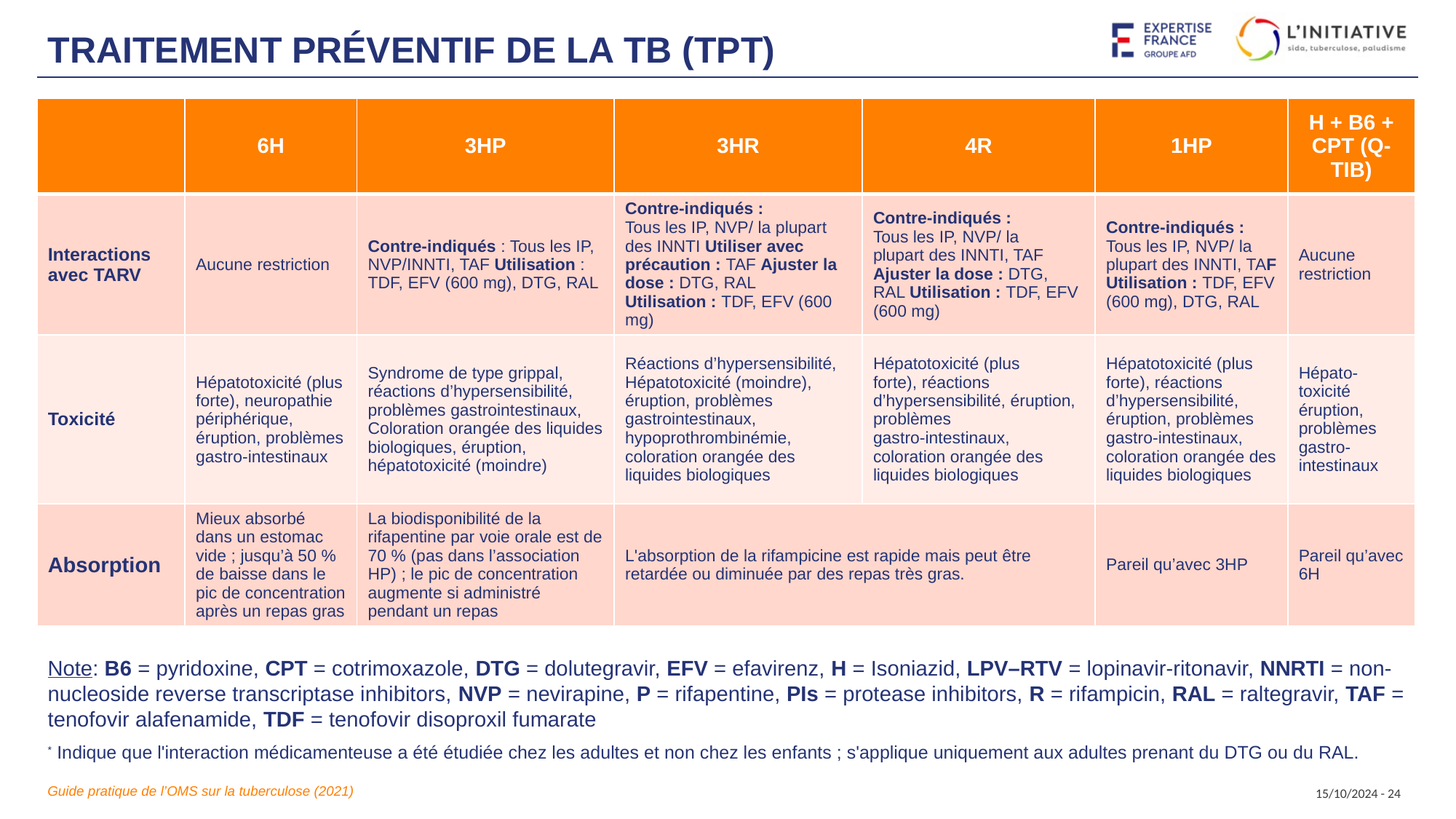

# Traitement préventif de la tb (tpt)
|  | 6H | 3HP | 3HR | 4R | 1HP | H + B6 + CPT (Q-TIB) |
| --- | --- | --- | --- | --- | --- | --- |
| Interactions avec TARV | Aucune restriction | Contre-indiqués : Tous les IP, NVP/INNTI, TAF Utilisation : TDF, EFV (600 mg), DTG, RAL | Contre-indiqués : Tous les IP, NVP/ la plupart des INNTI Utiliser avec précaution : TAF Ajuster la dose : DTG, RAL Utilisation : TDF, EFV (600 mg) | Contre-indiqués : Tous les IP, NVP/ la plupart des INNTI, TAF Ajuster la dose : DTG, RAL Utilisation : TDF, EFV (600 mg) | Contre-indiqués : Tous les IP, NVP/ la plupart des INNTI, TAF Utilisation : TDF, EFV (600 mg), DTG, RAL | Aucune restriction |
| Toxicité | Hépatotoxicité (plus forte), neuropathie périphérique, éruption, problèmes gastro-intestinaux | Syndrome de type grippal, réactions d’hypersensibilité, problèmes gastrointestinaux, Coloration orangée des liquides biologiques, éruption, hépatotoxicité (moindre) | Réactions d’hypersensibilité, Hépatotoxicité (moindre), éruption, problèmes gastrointestinaux, hypoprothrombinémie, coloration orangée des liquides biologiques | Hépatotoxicité (plus forte), réactions d’hypersensibilité, éruption, problèmes gastro-intestinaux, coloration orangée des liquides biologiques | Hépatotoxicité (plus forte), réactions d’hypersensibilité, éruption, problèmes gastro-intestinaux, coloration orangée des liquides biologiques | Hépato-toxicité éruption, problèmes gastro-intestinaux |
| Absorption | Mieux absorbé dans un estomac vide ; jusqu’à 50 % de baisse dans le pic de concentration après un repas gras | La biodisponibilité de la rifapentine par voie orale est de 70 % (pas dans l’association HP) ; le pic de concentration augmente si administré pendant un repas | L'absorption de la rifampicine est rapide mais peut être retardée ou diminuée par des repas très gras. |  | Pareil qu’avec 3HP | Pareil qu’avec 6H |
Note: B6 = pyridoxine, CPT = cotrimoxazole, DTG = dolutegravir, EFV = efavirenz, H = Isoniazid, LPV–RTV = lopinavir-ritonavir, NNRTI = non-nucleoside reverse transcriptase inhibitors, NVP = nevirapine, P = rifapentine, PIs = protease inhibitors, R = rifampicin, RAL = raltegravir, TAF = tenofovir alafenamide, TDF = tenofovir disoproxil fumarate
* Indique que l'interaction médicamenteuse a été étudiée chez les adultes et non chez les enfants ; s'applique uniquement aux adultes prenant du DTG ou du RAL.
15/10/2024 - 24
Guide pratique de l’OMS sur la tuberculose (2021)